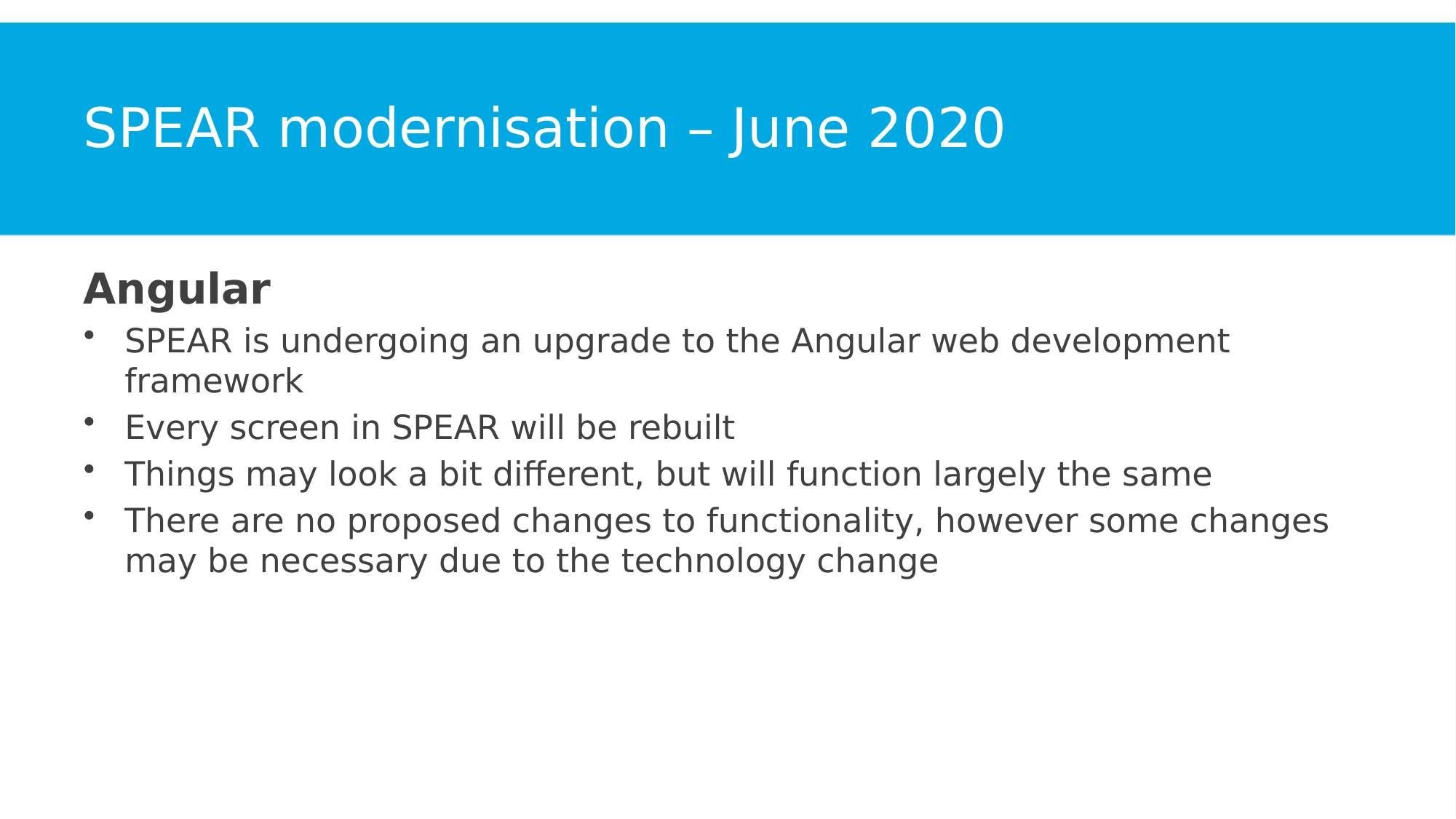

# SPEAR modernisation – June 2020
Angular
SPEAR is undergoing an upgrade to the Angular web development framework
Every screen in SPEAR will be rebuilt
Things may look a bit different, but will function largely the same
There are no proposed changes to functionality, however some changes may be necessary due to the technology change